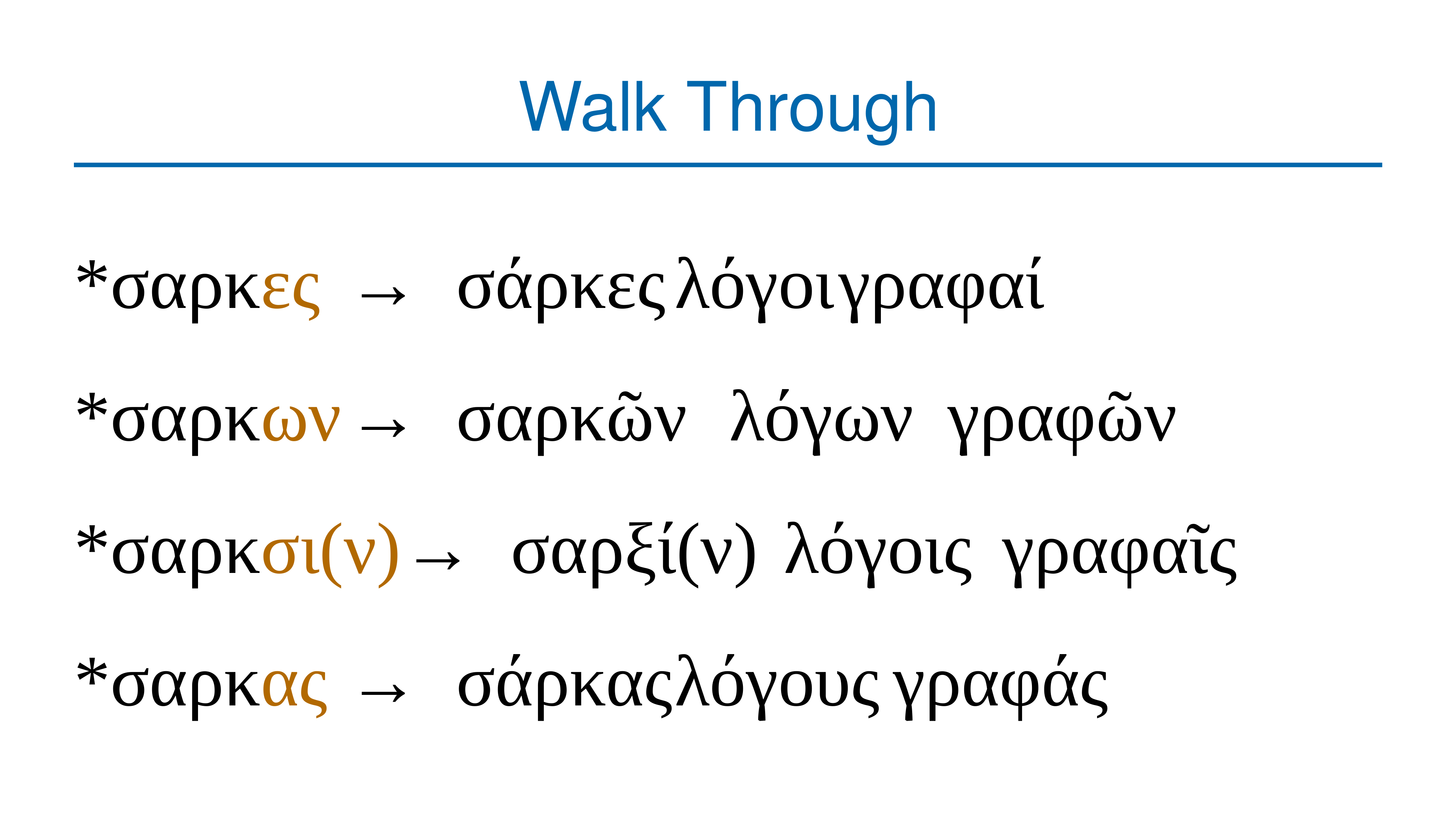

# Walk Through
*σαρκες	→	σάρκες	λόγοι	γραφαί
*σαρκων	→	σαρκῶν	λόγων	γραφῶν
*σαρκσι(ν)	→	σαρξί(ν)	λόγοις	γραφαῖς
*σαρκας	→	σάρκας	λόγους	γραφάς